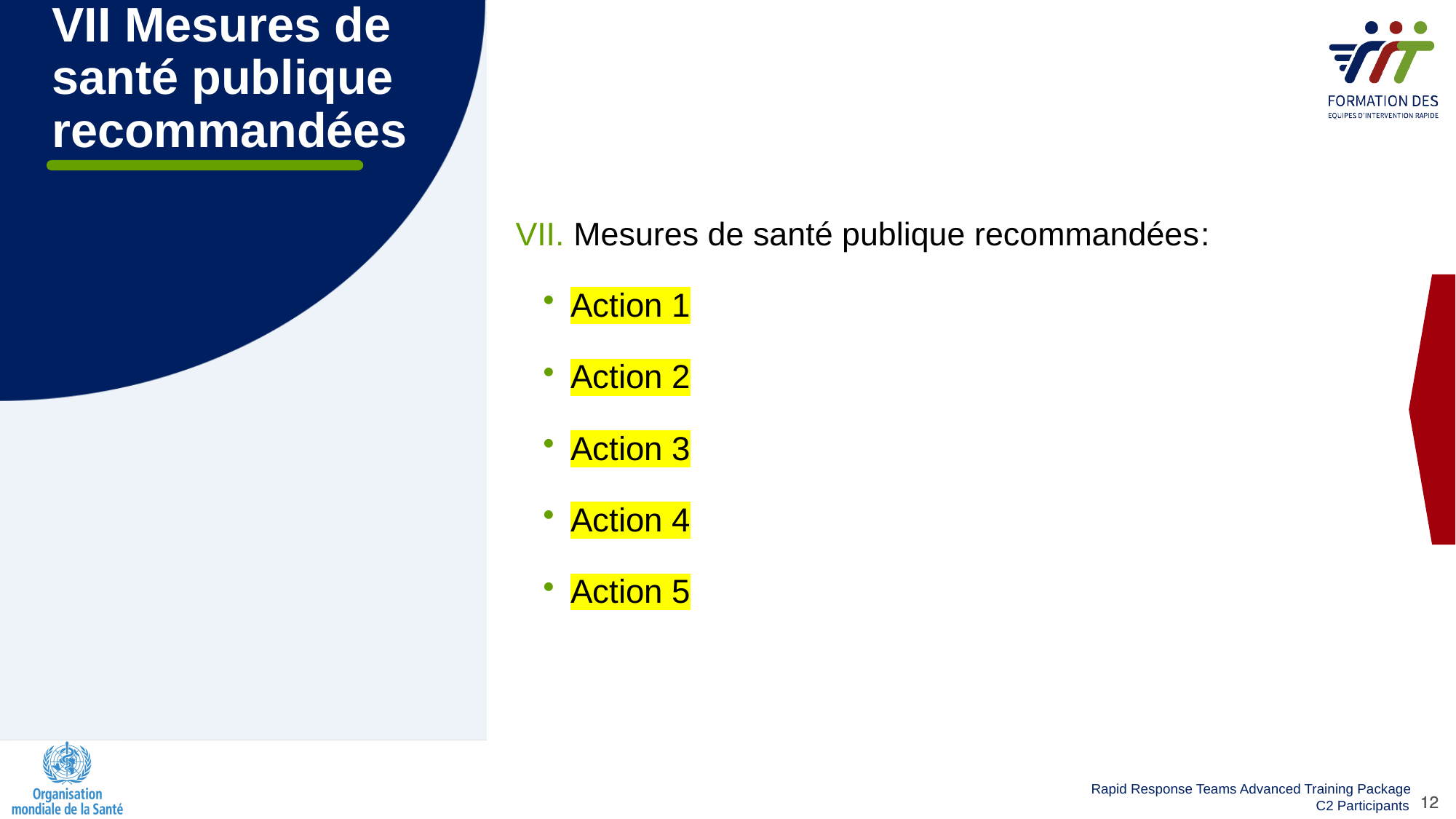

# VII Mesures de  santé publique recommandées
VII. Mesures de santé publique recommandées:

Action 1

Action 2

Action 3

Action 4

Action 5